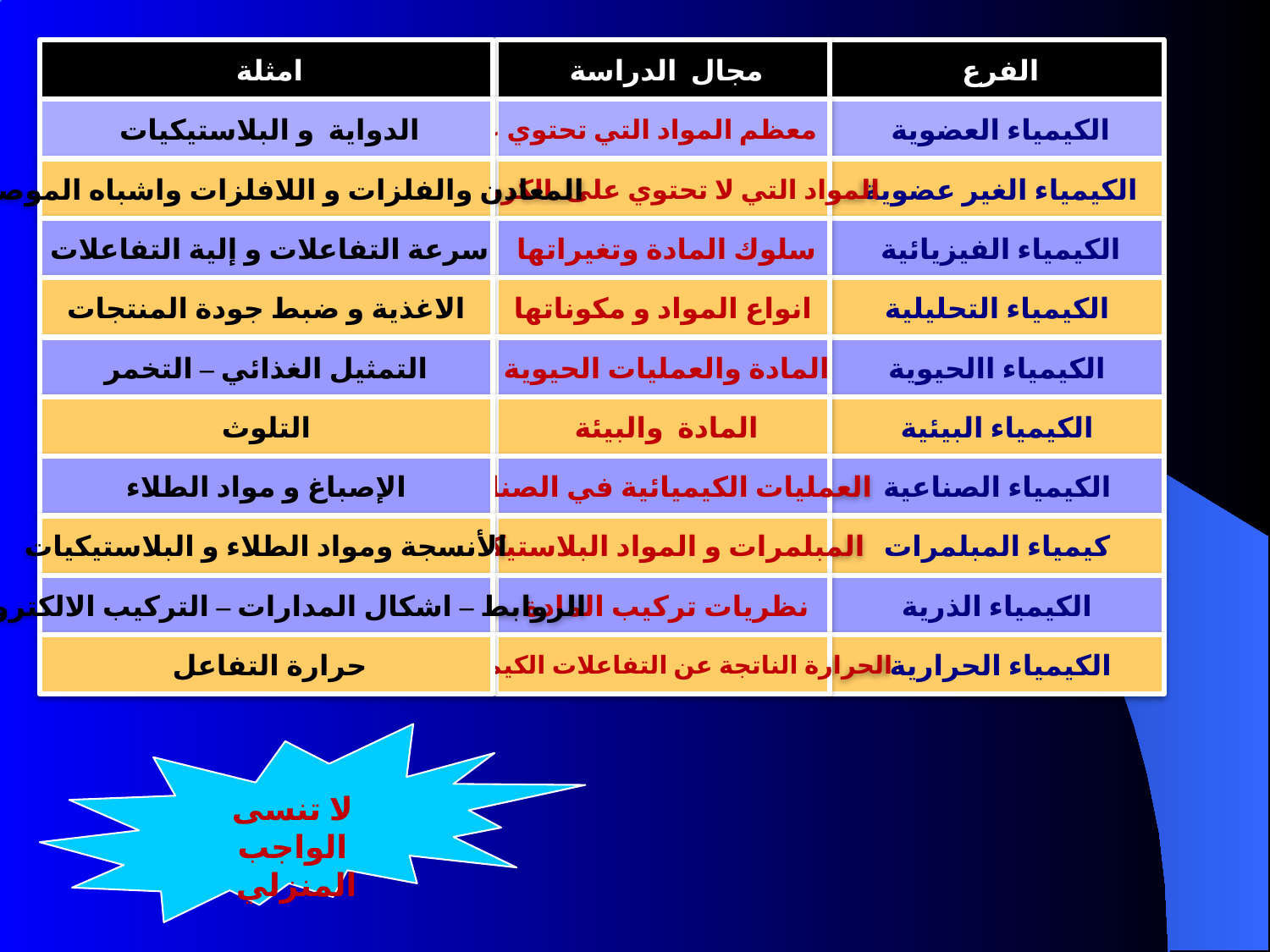

امثلة
مجال  الدراسة
الفرع
الدواية  و البلاستيكيات
معظم المواد التي تحتوي على الكربون
الكيمياء العضوية
المعادن والفلزات و اللافلزات واشباه الموصلات
المواد التي لا تحتوي على  الكربون
الكيمياء الغير عضوية
سرعة التفاعلات و إلية التفاعلات
سلوك المادة وتغيراتها
الكيمياء الفيزيائية
الاغذية و ضبط جودة المنتجات
انواع المواد و مكوناتها
الكيمياء التحليلية
التمثيل الغذائي – التخمر
المادة والعمليات الحيوية
الكيمياء االحيوية
التلوث
المادة  والبيئة
الكيمياء البيئية
الإصباغ و مواد الطلاء
العمليات الكيميائية في الصناعة
الكيمياء الصناعية
الأنسجة ومواد الطلاء و البلاستيكيات
المبلمرات و المواد البلاستيكية
كيمياء المبلمرات
الروابط – اشكال المدارات – التركيب الالكتروني
نظريات تركيب المادة
الكيمياء الذرية
حرارة التفاعل
الحرارة الناتجة عن التفاعلات الكيميائية
الكيمياء الحرارية
لا تنسى الواجب المنزلي